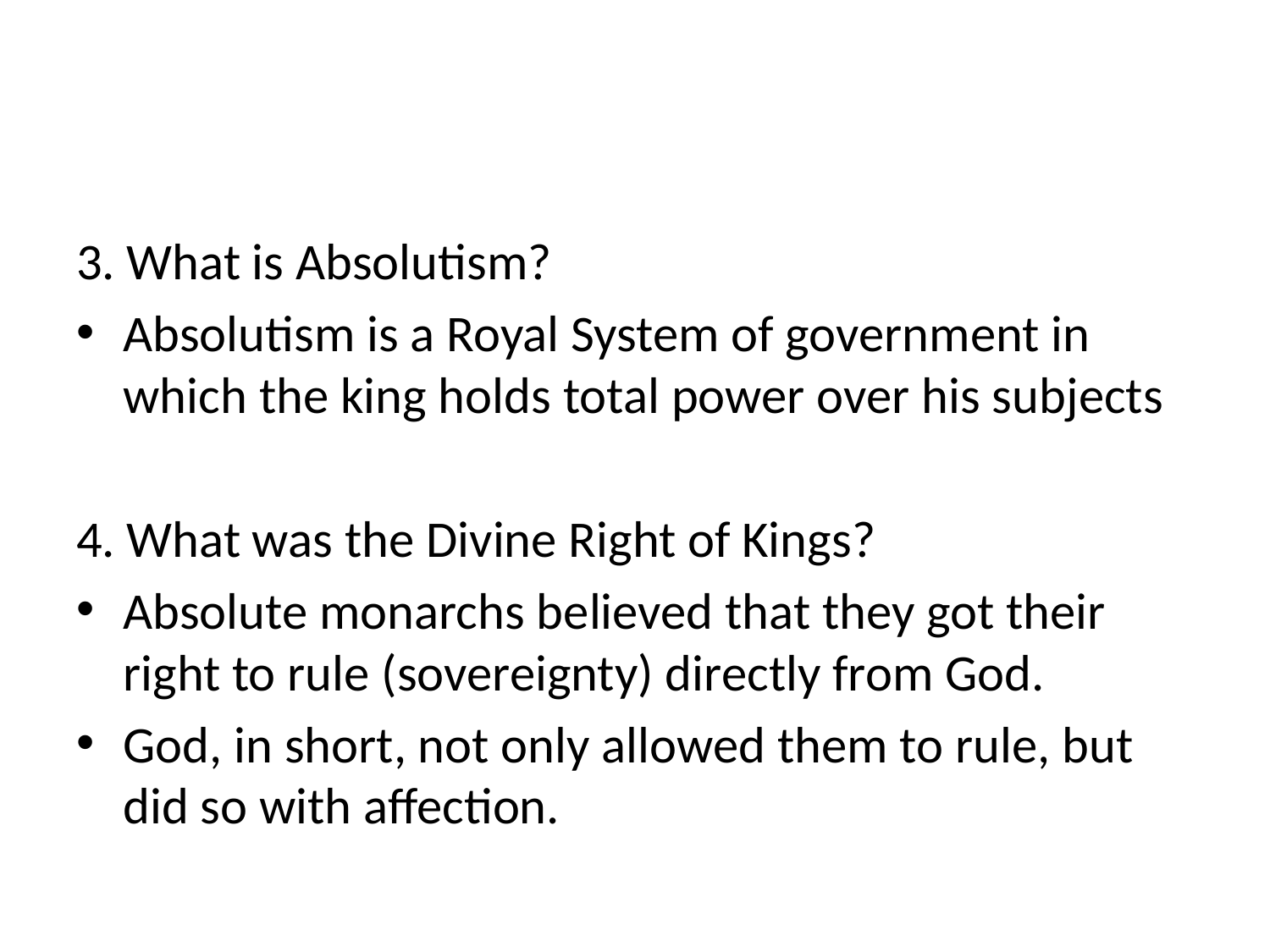

#
3. What is Absolutism?
Absolutism is a Royal System of government in which the king holds total power over his subjects

4. What was the Divine Right of Kings?
Absolute monarchs believed that they got their right to rule (sovereignty) directly from God.
God, in short, not only allowed them to rule, but did so with affection.